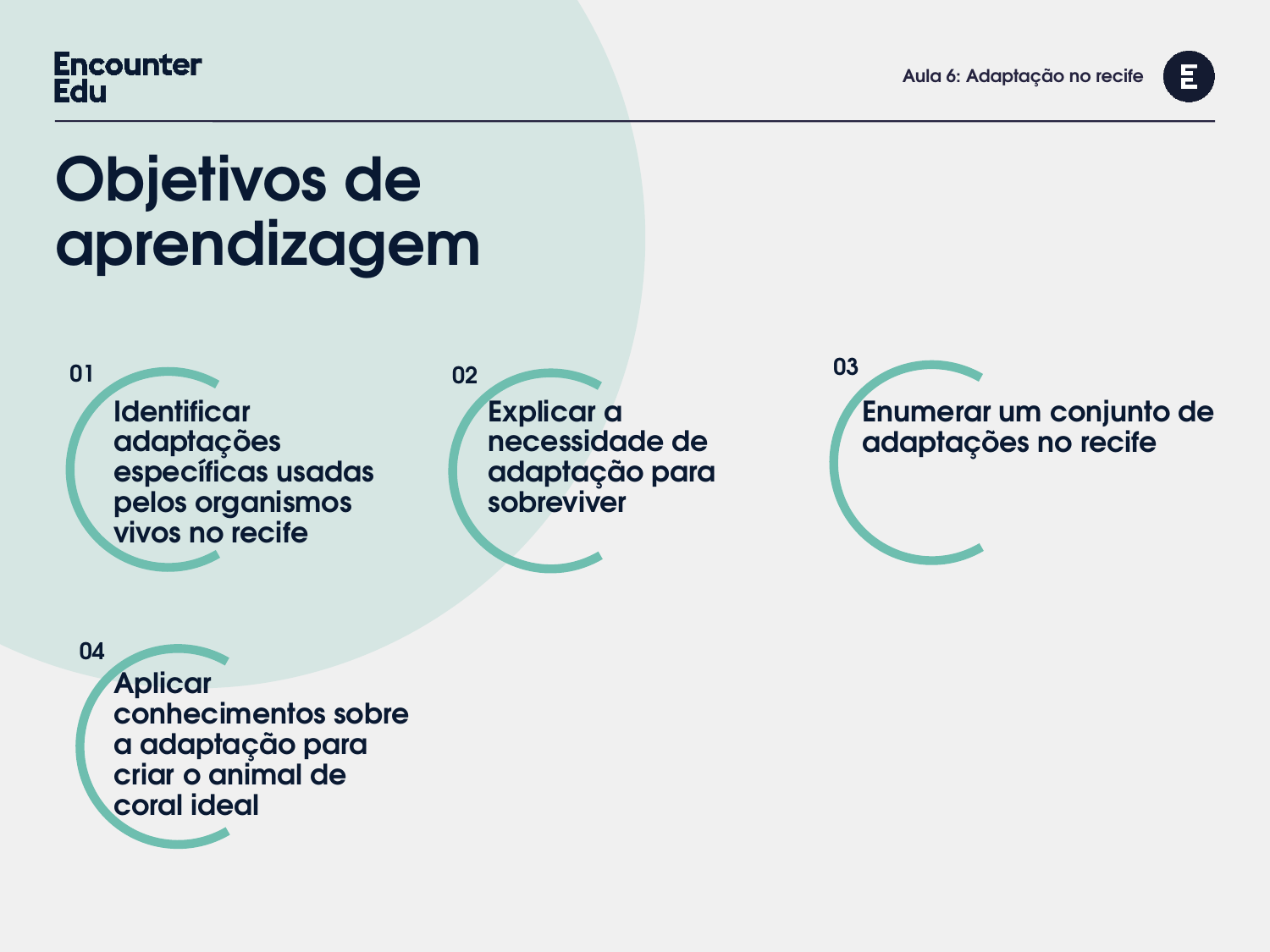

# Aula 6: Adaptação no recife
Objetivos de aprendizagem
Identificar adaptações específicas usadas pelos organismos vivos no recife
Explicar a necessidade de adaptação para sobreviver
Enumerar um conjunto de adaptações no recife
Aplicar conhecimentos sobre a adaptação para criar o animal de coral ideal